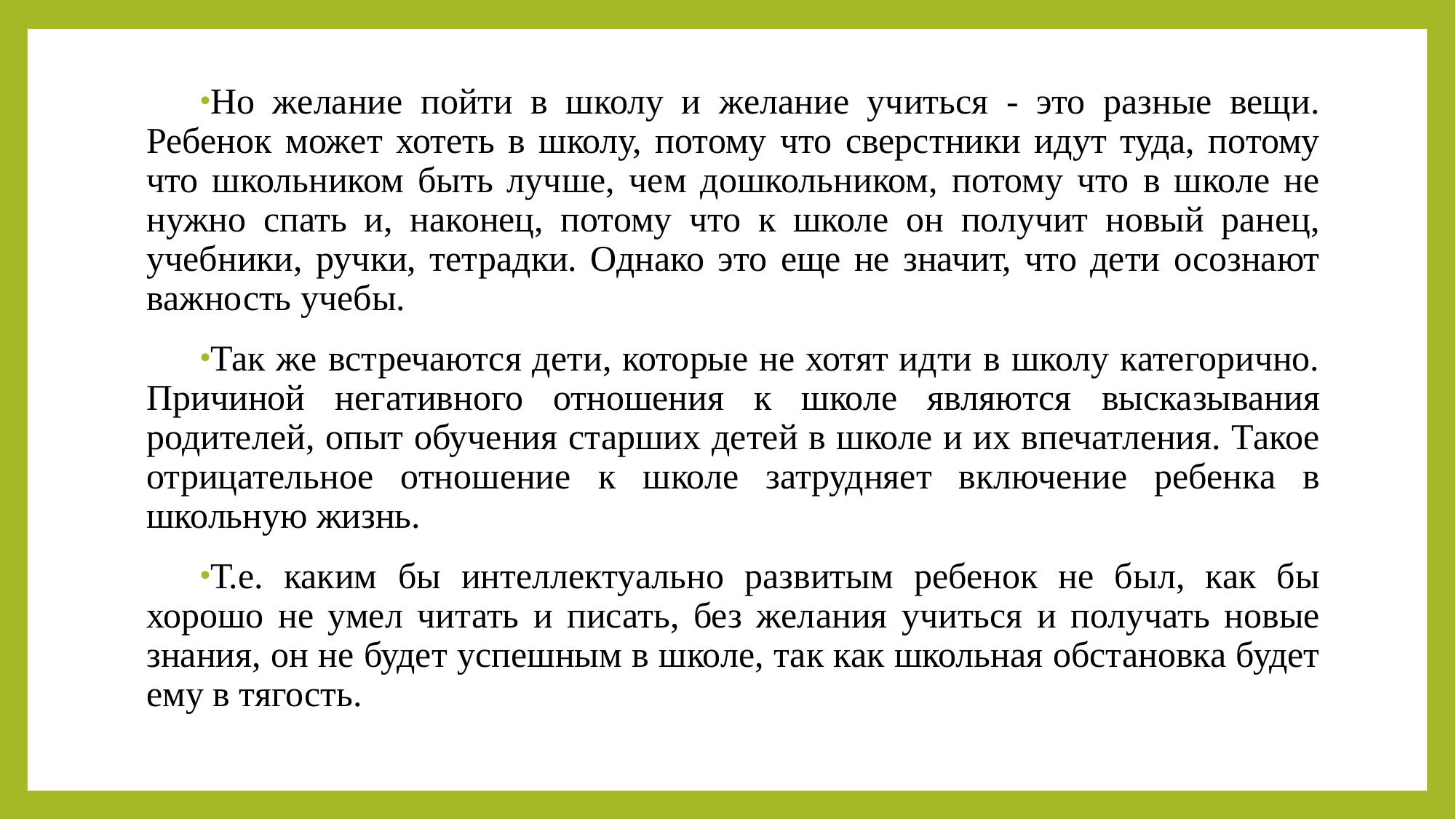

Но желание пойти в школу и желание учиться - это разные вещи. Ребенок может хотеть в школу, потому что сверстники идут туда, потому что школьником быть лучше, чем дошкольником, потому что в школе не нужно спать и, наконец, потому что к школе он получит новый ранец, учебники, ручки, тетрадки. Однако это еще не значит, что дети осознают важность учебы.
Так же встречаются дети, которые не хотят идти в школу категорично. Причиной негативного отношения к школе являются высказывания родителей, опыт обучения старших детей в школе и их впечатления. Такое отрицательное отношение к школе затрудняет включение ребенка в школьную жизнь.
Т.е. каким бы интеллектуально развитым ребенок не был, как бы хорошо не умел читать и писать, без желания учиться и получать новые знания, он не будет успешным в школе, так как школьная обстановка будет ему в тягость.